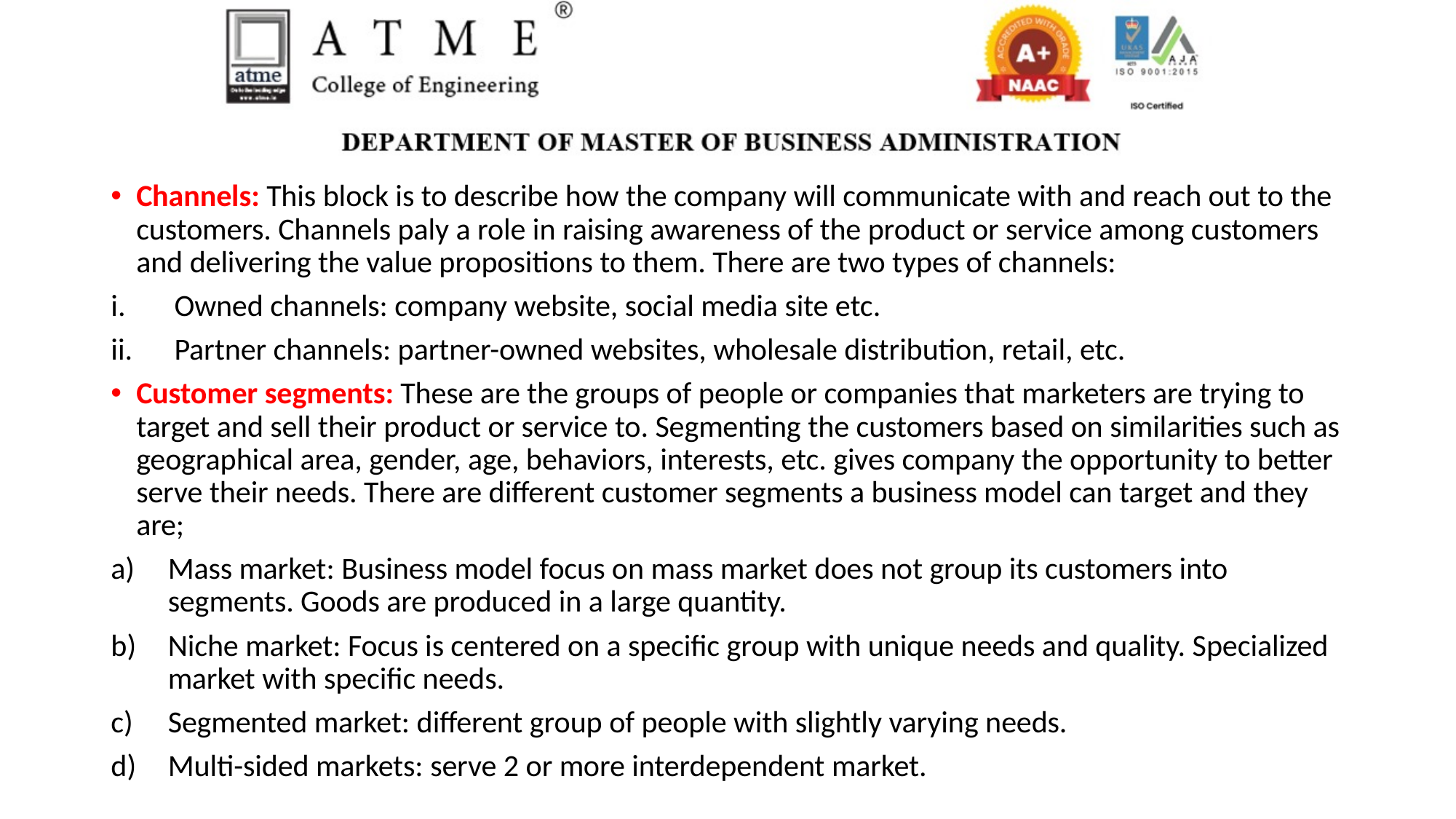

Channels: This block is to describe how the company will communicate with and reach out to the customers. Channels paly a role in raising awareness of the product or service among customers and delivering the value propositions to them. There are two types of channels:
Owned channels: company website, social media site etc.
Partner channels: partner-owned websites, wholesale distribution, retail, etc.
Customer segments: These are the groups of people or companies that marketers are trying to target and sell their product or service to. Segmenting the customers based on similarities such as geographical area, gender, age, behaviors, interests, etc. gives company the opportunity to better serve their needs. There are different customer segments a business model can target and they are;
Mass market: Business model focus on mass market does not group its customers into segments. Goods are produced in a large quantity.
Niche market: Focus is centered on a specific group with unique needs and quality. Specialized market with specific needs.
Segmented market: different group of people with slightly varying needs.
Multi-sided markets: serve 2 or more interdependent market.